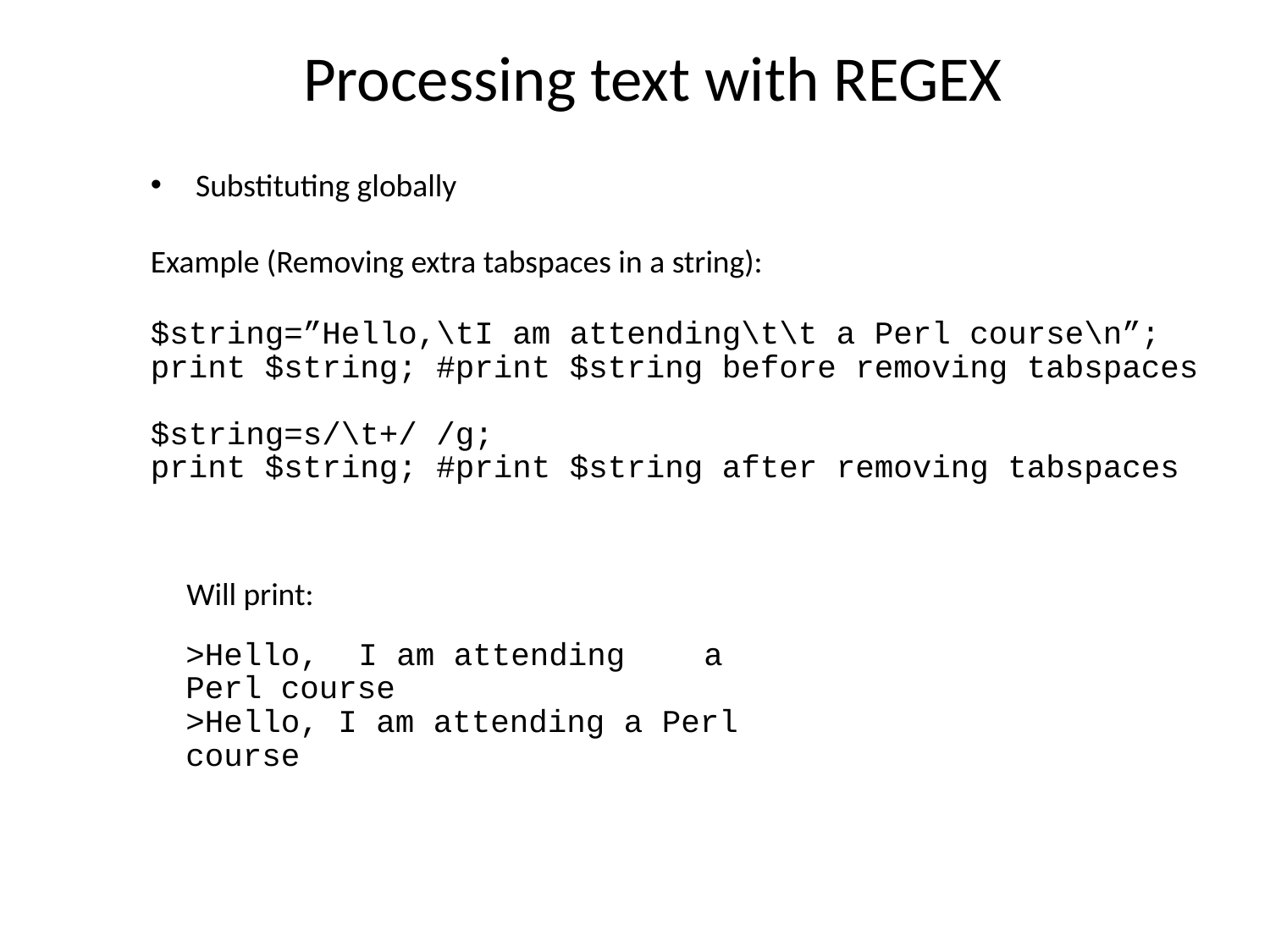

Processing text with REGEX
Substituting globally

Example (Removing extra tabspaces in a string):

$string=”Hello,\tI am attending\t\t a Perl course\n”;
print $string; #print $string before removing tabspaces

$string=s/\t+/ /g;
print $string; #print $string after removing tabspaces
Will print:

>Hello,	I am attending		a Perl course
>Hello, I am attending a Perl course